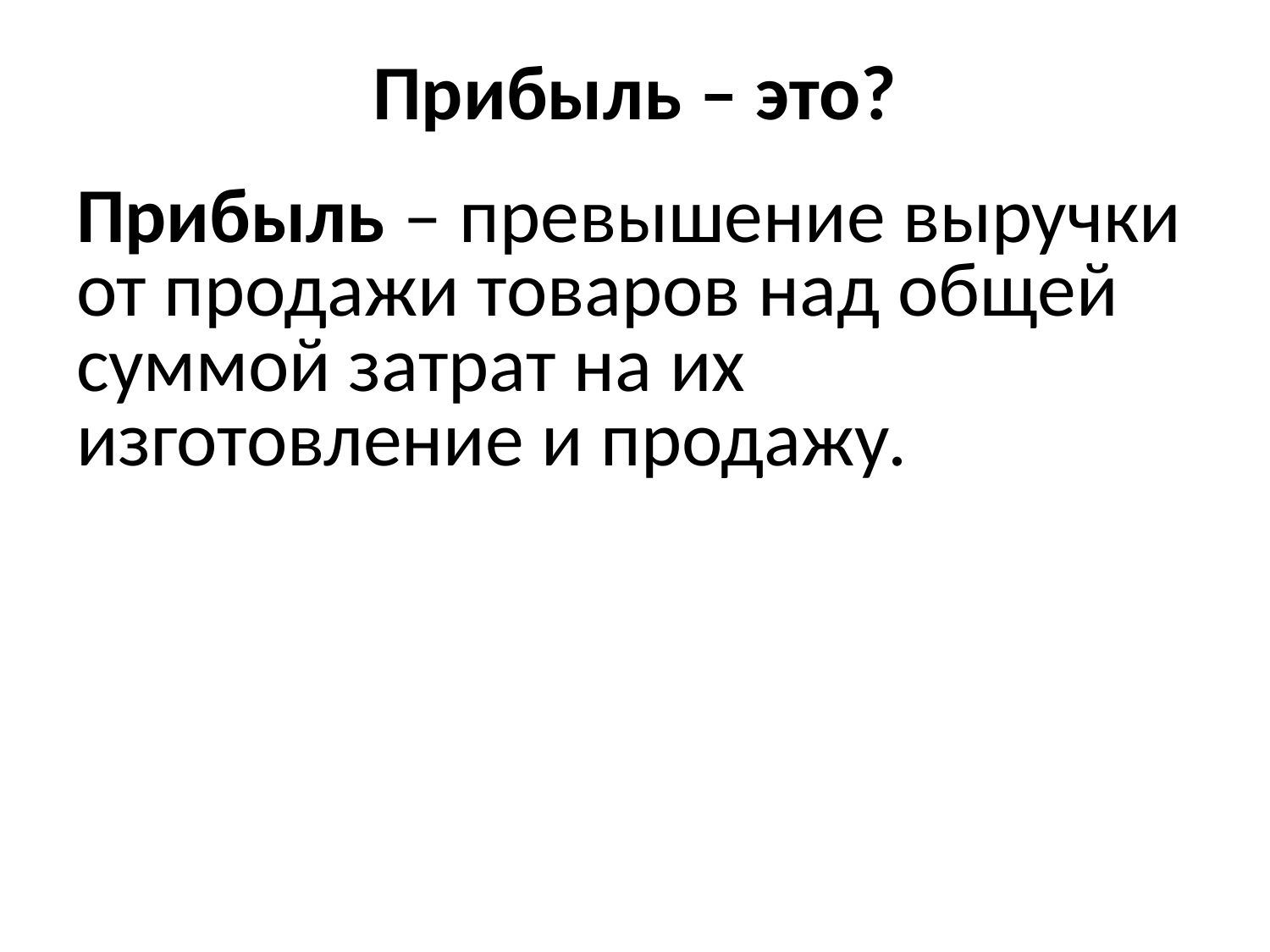

# Прибыль – это?
Прибыль – превышение выручки от продажи товаров над общей суммой затрат на их изготовление и продажу.